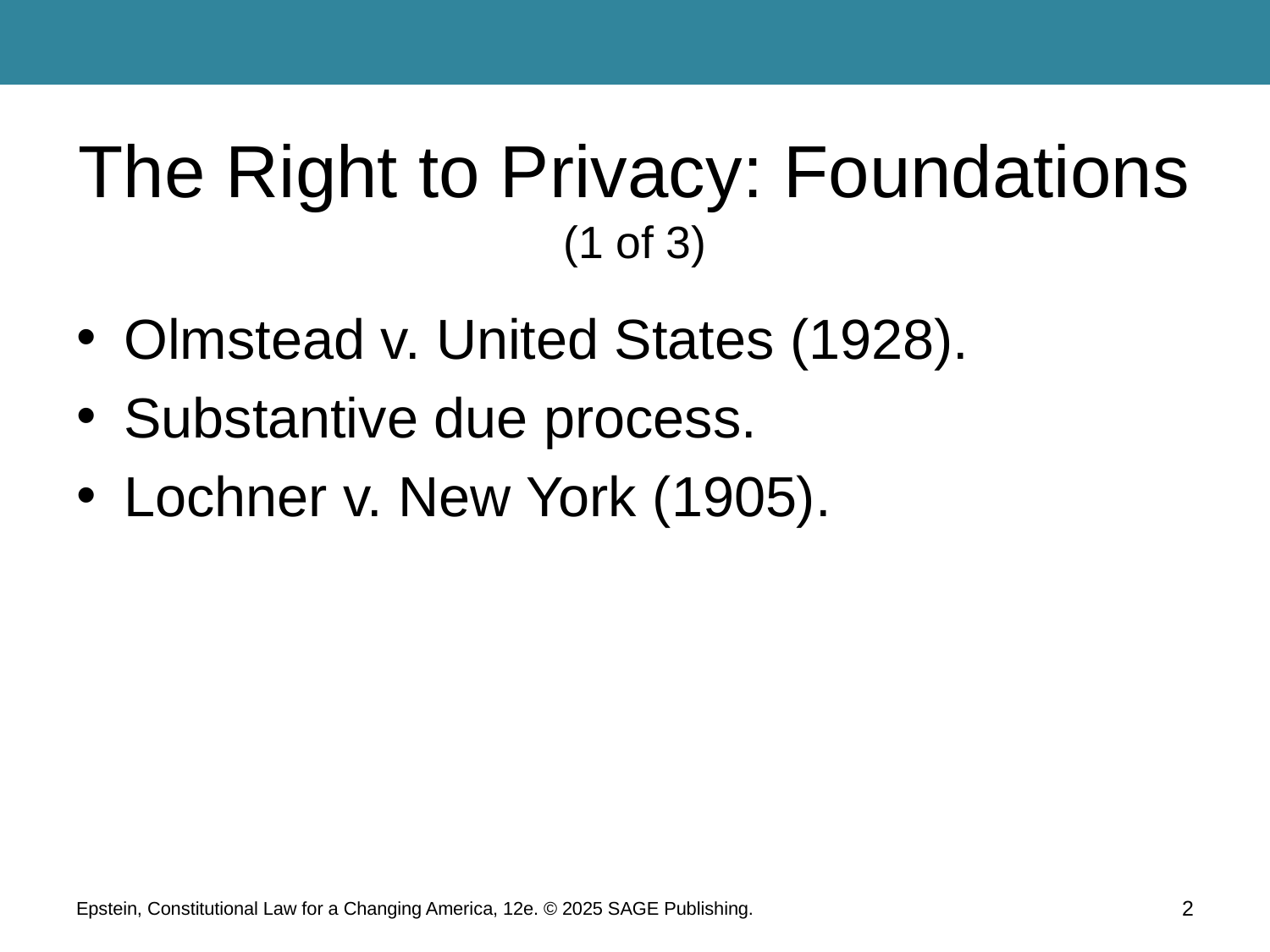

# The Right to Privacy: Foundations (1 of 3)
Olmstead v. United States (1928).
Substantive due process.
Lochner v. New York (1905).
Epstein, Constitutional Law for a Changing America, 12e. © 2025 SAGE Publishing.
2